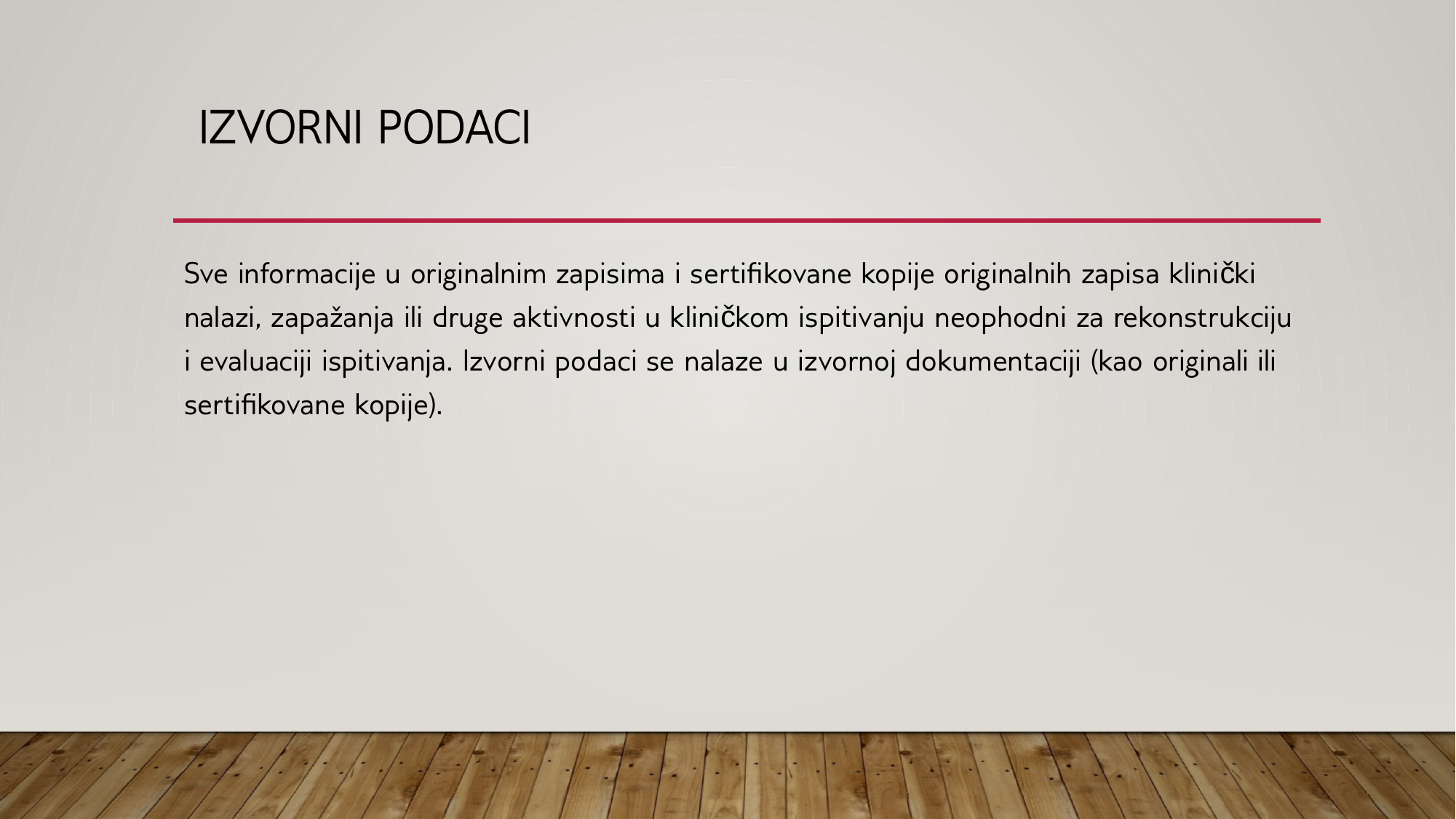

# Izvorni podaci
Sve informacije u originalnim zapisima i sertifikovane kopije originalnih zapisa klinički nalazi, zapažanja ili druge aktivnosti u kliničkom ispitivanju neophodni za rekonstrukciju i evaluaciji ispitivanja. Izvorni podaci se nalaze u izvornoj dokumentaciji (kao originali ili sertifikovane kopije).